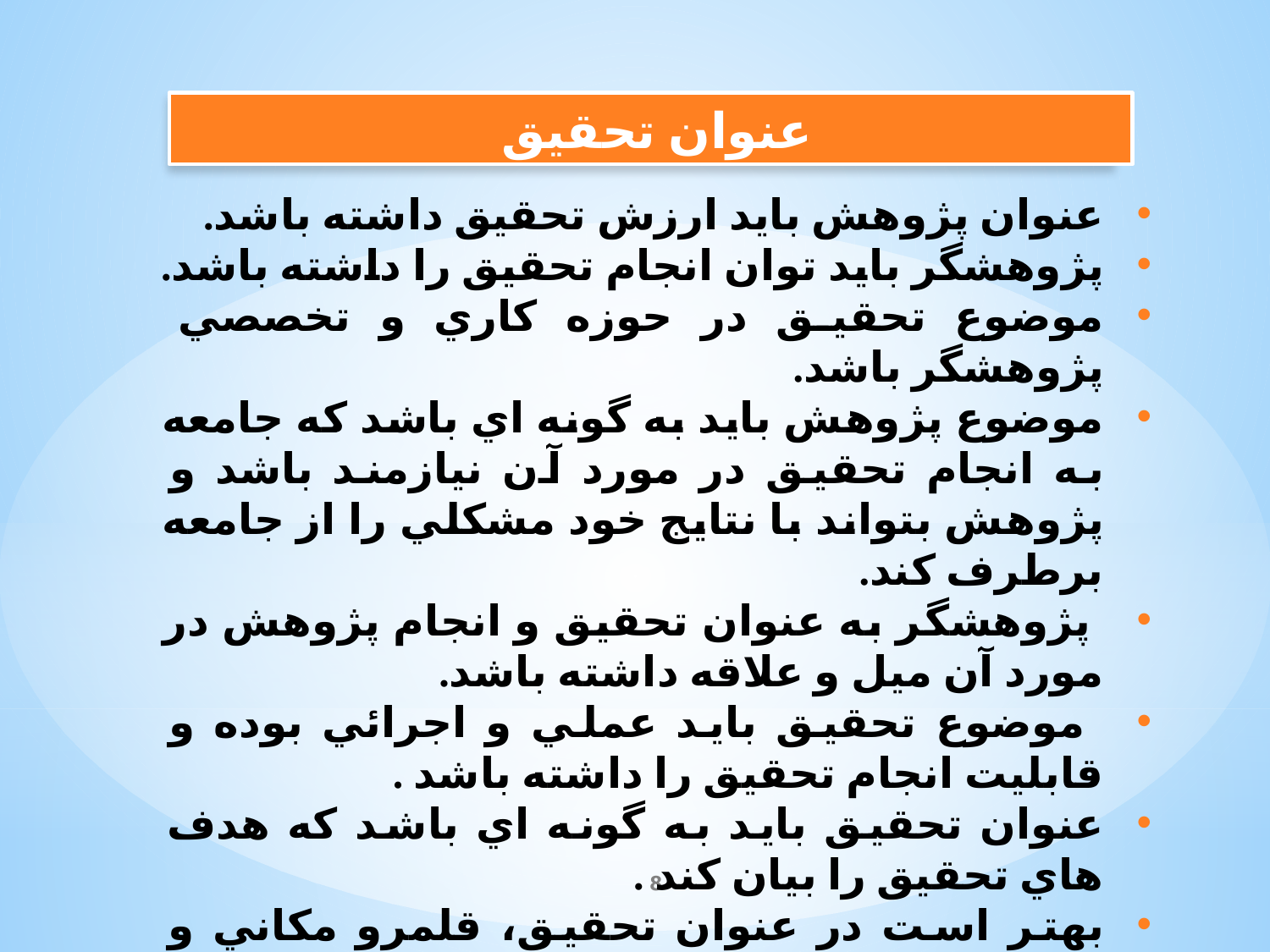

عنوان تحقيق
عنوان پژوهش بايد ارزش تحقيق داشته باشد.
پژوهشگر بايد توان انجام تحقيق را داشته باشد.
موضوع تحقيق در حوزه كاري و تخصصي پژوهشگر باشد.
موضوع پژوهش بايد به گونه اي باشد كه جامعه به انجام تحقيق در مورد آن نيازمند باشد و پژوهش بتواند با نتايج خود مشكلي را از جامعه برطرف كند.
 پژوهشگر به عنوان تحقيق و انجام پژوهش در مورد آن ميل و علاقه داشته باشد.
 موضوع تحقيق بايد عملي و اجرائي بوده و قابليت انجام تحقيق را داشته باشد .
عنوان تحقيق بايد به گونه اي باشد كه هدف هاي تحقيق را بيان كند .
بهتر است در عنوان تحقيق، قلمرو مكاني و محدوده زماني پژوهش مشخص گردد.
8